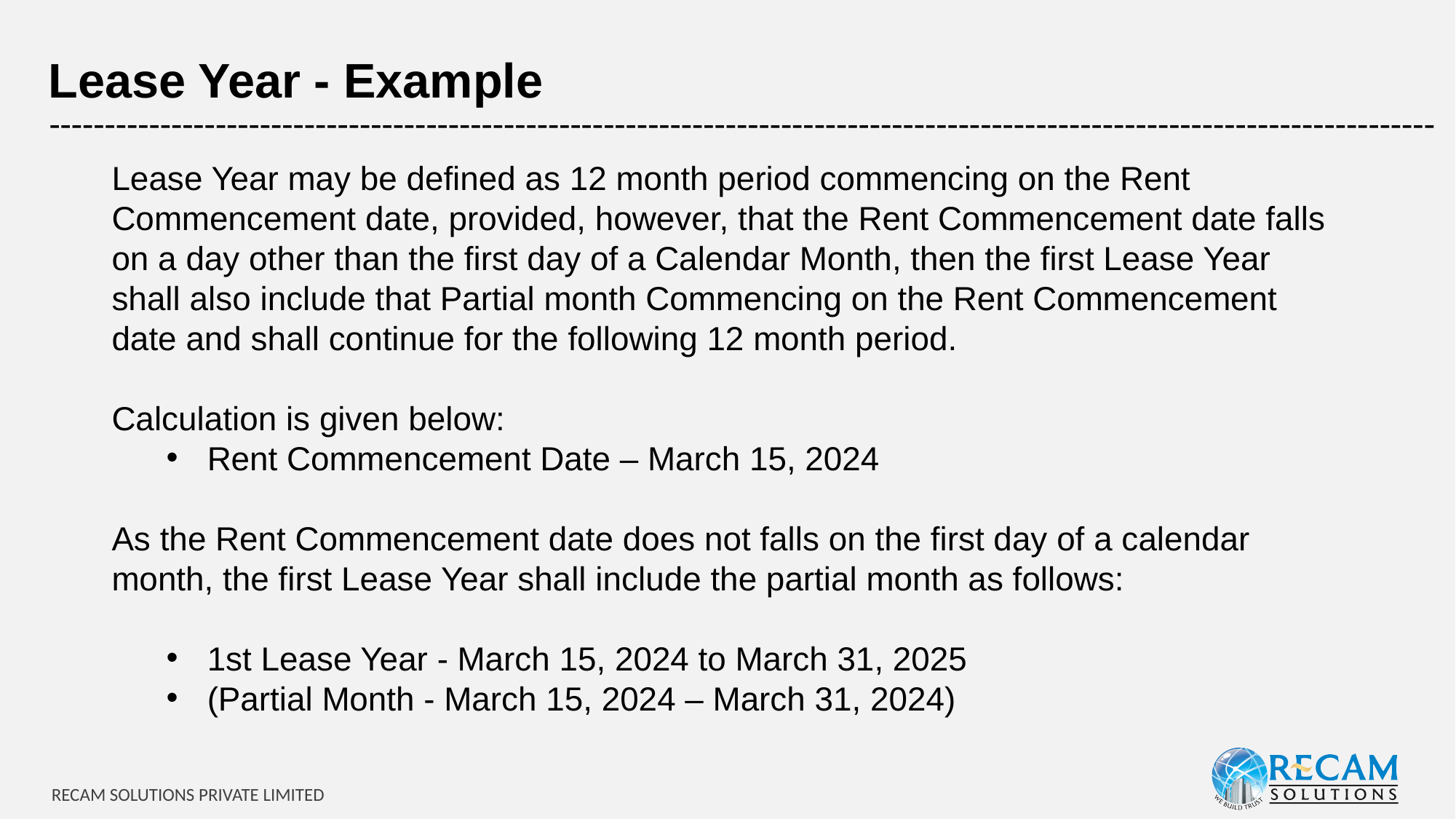

Lease Year - Example
-----------------------------------------------------------------------------------------------------------------------------
Lease Year may be defined as 12 month period commencing on the Rent Commencement date, provided, however, that the Rent Commencement date falls on a day other than the first day of a Calendar Month, then the first Lease Year shall also include that Partial month Commencing on the Rent Commencement date and shall continue for the following 12 month period.

Calculation is given below:
Rent Commencement Date – March 15, 2024

As the Rent Commencement date does not falls on the first day of a calendar month, the first Lease Year shall include the partial month as follows:

1st Lease Year - March 15, 2024 to March 31, 2025
(Partial Month - March 15, 2024 – March 31, 2024)
RECAM SOLUTIONS PRIVATE LIMITED